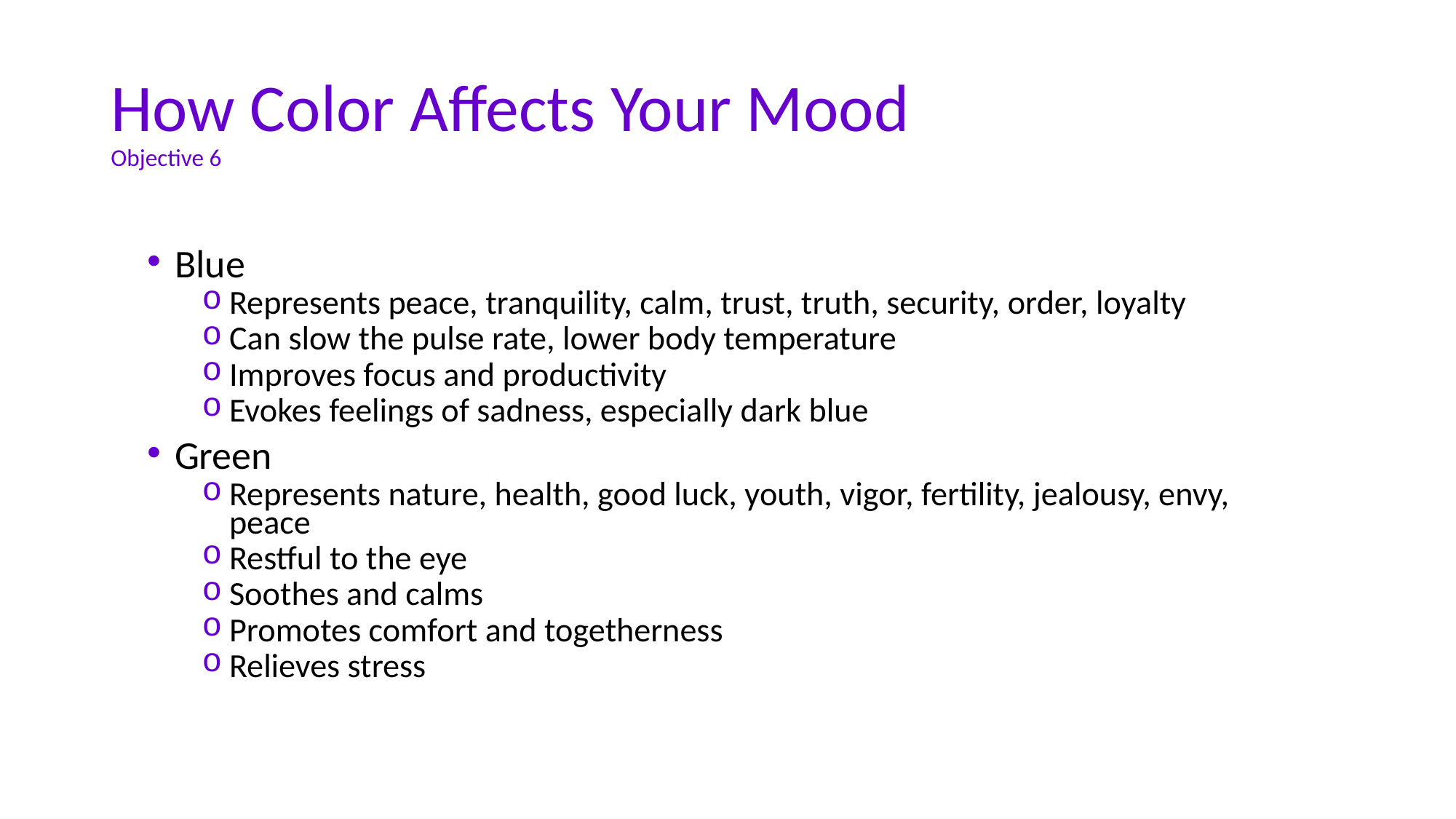

# How Color Affects Your Mood Objective 6
Blue
Represents peace, tranquility, calm, trust, truth, security, order, loyalty
Can slow the pulse rate, lower body temperature
Improves focus and productivity
Evokes feelings of sadness, especially dark blue
Green
Represents nature, health, good luck, youth, vigor, fertility, jealousy, envy, peace
Restful to the eye
Soothes and calms
Promotes comfort and togetherness
Relieves stress